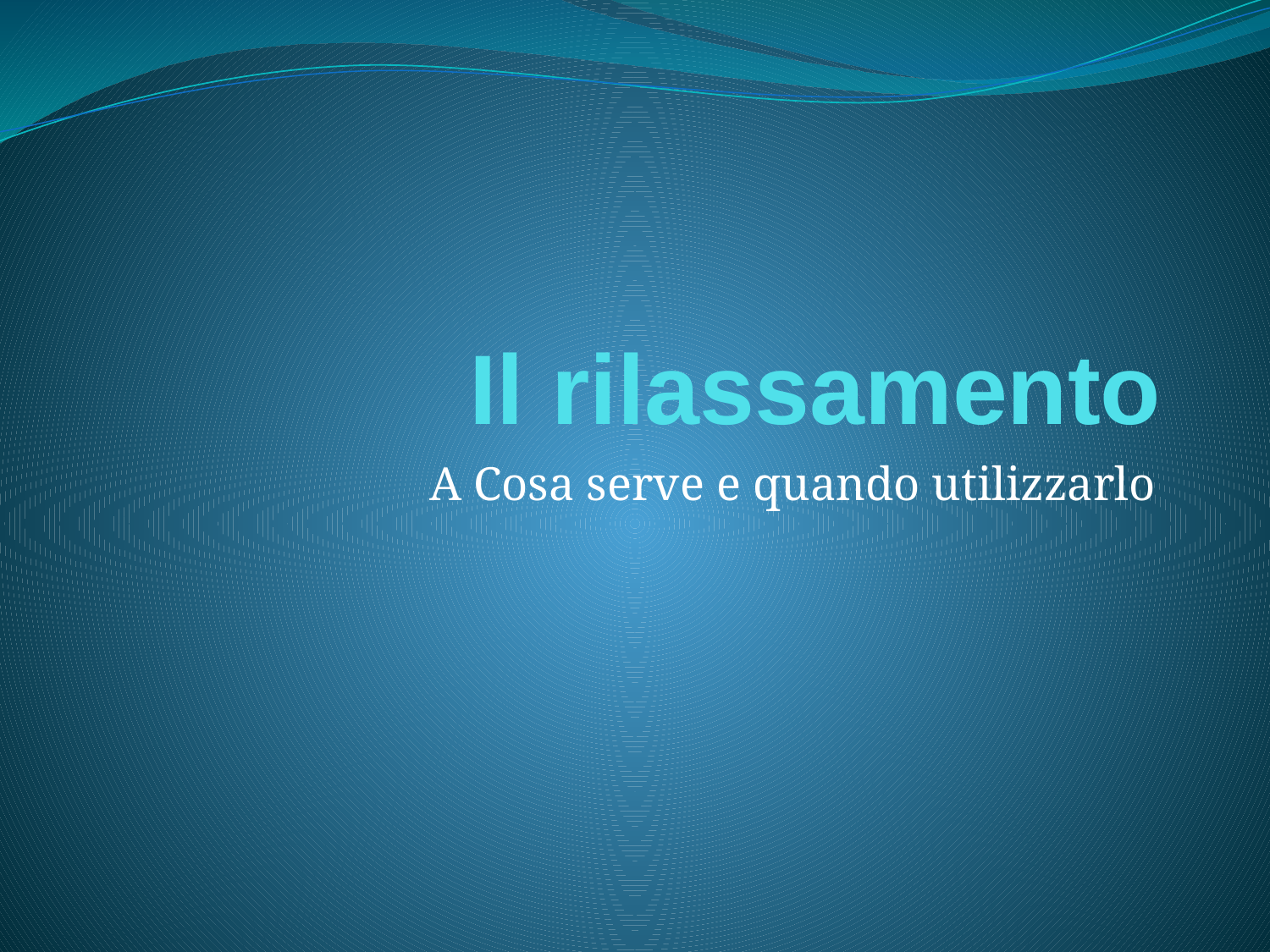

# Il rilassamento
A Cosa serve e quando utilizzarlo